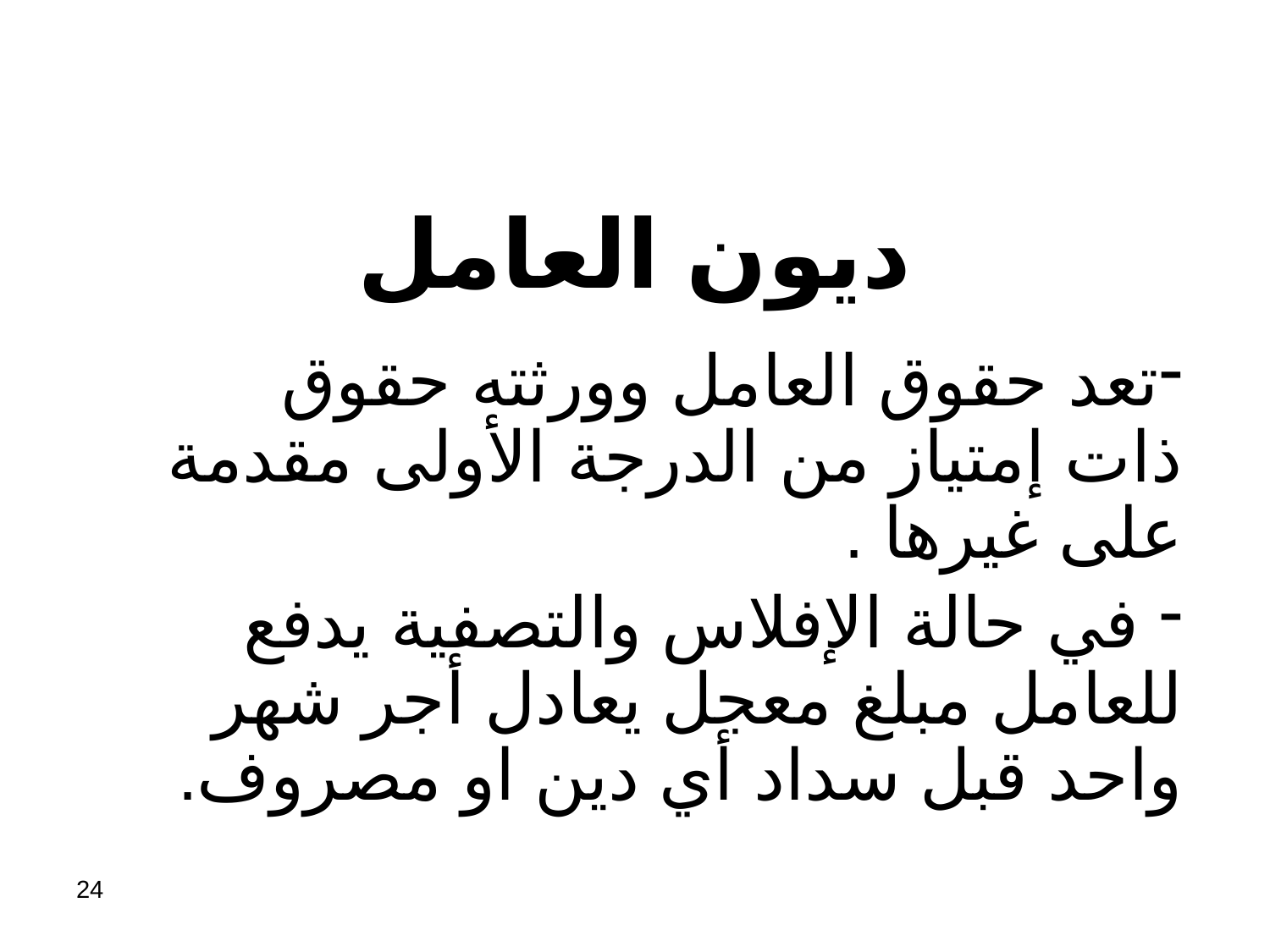

# ديون العامل
تعد حقوق العامل وورثته حقوق ذات إمتياز من الدرجة الأولى مقدمة على غيرها .
 في حالة الإفلاس والتصفية يدفع للعامل مبلغ معجل يعادل أجر شهر واحد قبل سداد أي دين او مصروف.

24